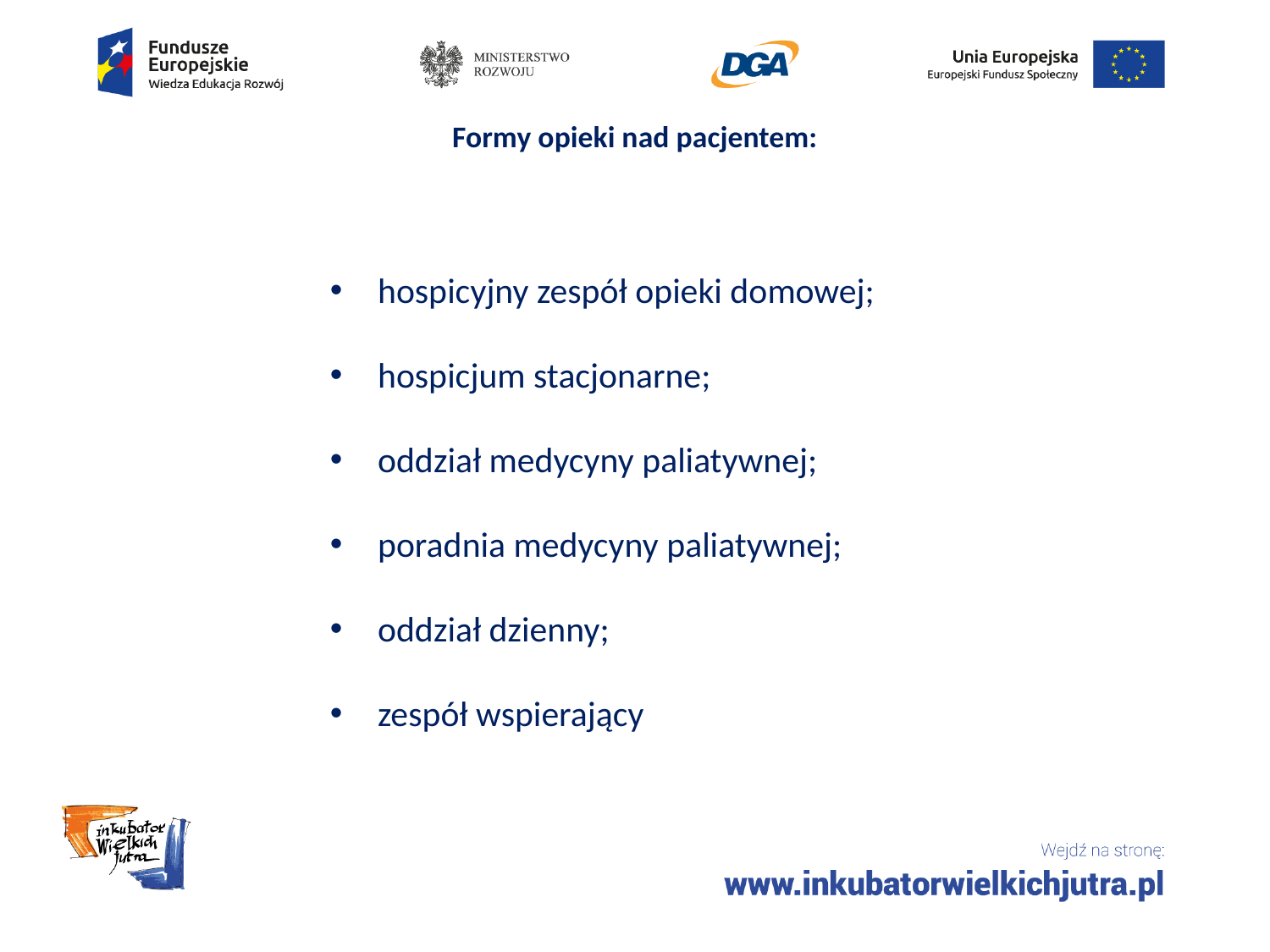

# Formy opieki nad pacjentem:

hospicyjny zespół opieki domowej;

hospicjum stacjonarne;

oddział medycyny paliatywnej;

poradnia medycyny paliatywnej;

oddział dzienny;

zespół wspierający